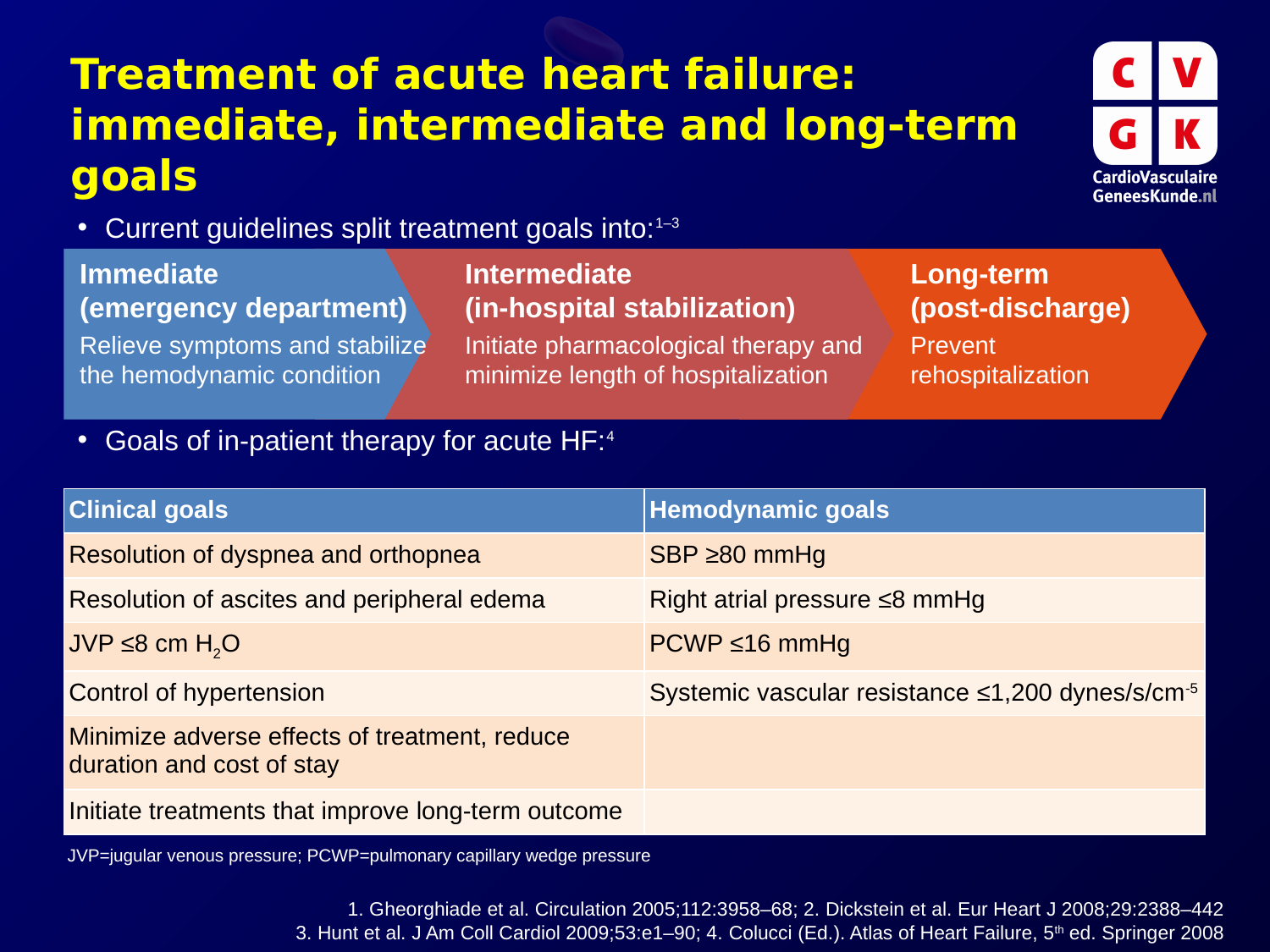

# Treatment of acute heart failure: immediate, intermediate and long-term goals
Current guidelines split treatment goals into:1–3

Goals of in-patient therapy for acute HF:4

Immediate
(emergency department)
Relieve symptoms and stabilize the hemodynamic condition
Intermediate
(in-hospital stabilization)
Initiate pharmacological therapy and minimize length of hospitalization
Long-term
(post-discharge)
Prevent
rehospitalization
| Clinical goals | Hemodynamic goals |
| --- | --- |
| Resolution of dyspnea and orthopnea | SBP ≥80 mmHg |
| Resolution of ascites and peripheral edema | Right atrial pressure ≤8 mmHg |
| JVP ≤8 cm H2O | PCWP ≤16 mmHg |
| Control of hypertension | Systemic vascular resistance ≤1,200 dynes/s/cm-5 |
| Minimize adverse effects of treatment, reduce duration and cost of stay |  |
| Initiate treatments that improve long-term outcome |  |
JVP=jugular venous pressure; PCWP=pulmonary capillary wedge pressure
1. Gheorghiade et al. Circulation 2005;112:3958–68; 2. Dickstein et al. Eur Heart J 2008;29:2388–442
3. Hunt et al. J Am Coll Cardiol 2009;53:e1–90; 4. Colucci (Ed.). Atlas of Heart Failure, 5th ed. Springer 2008